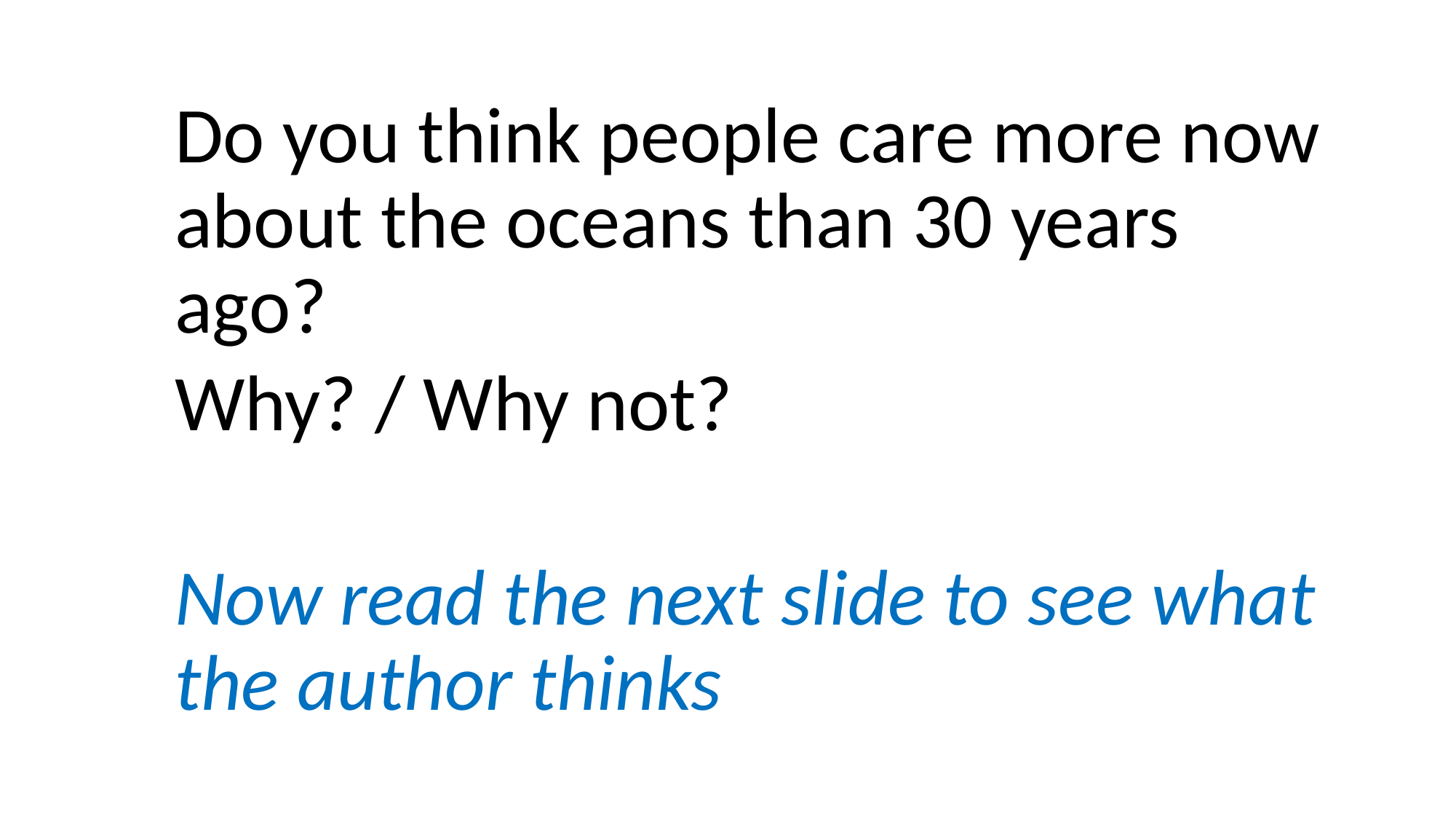

Do you think people care more now about the oceans than 30 years ago?
Why? / Why not?

Now read the next slide to see what the author thinks